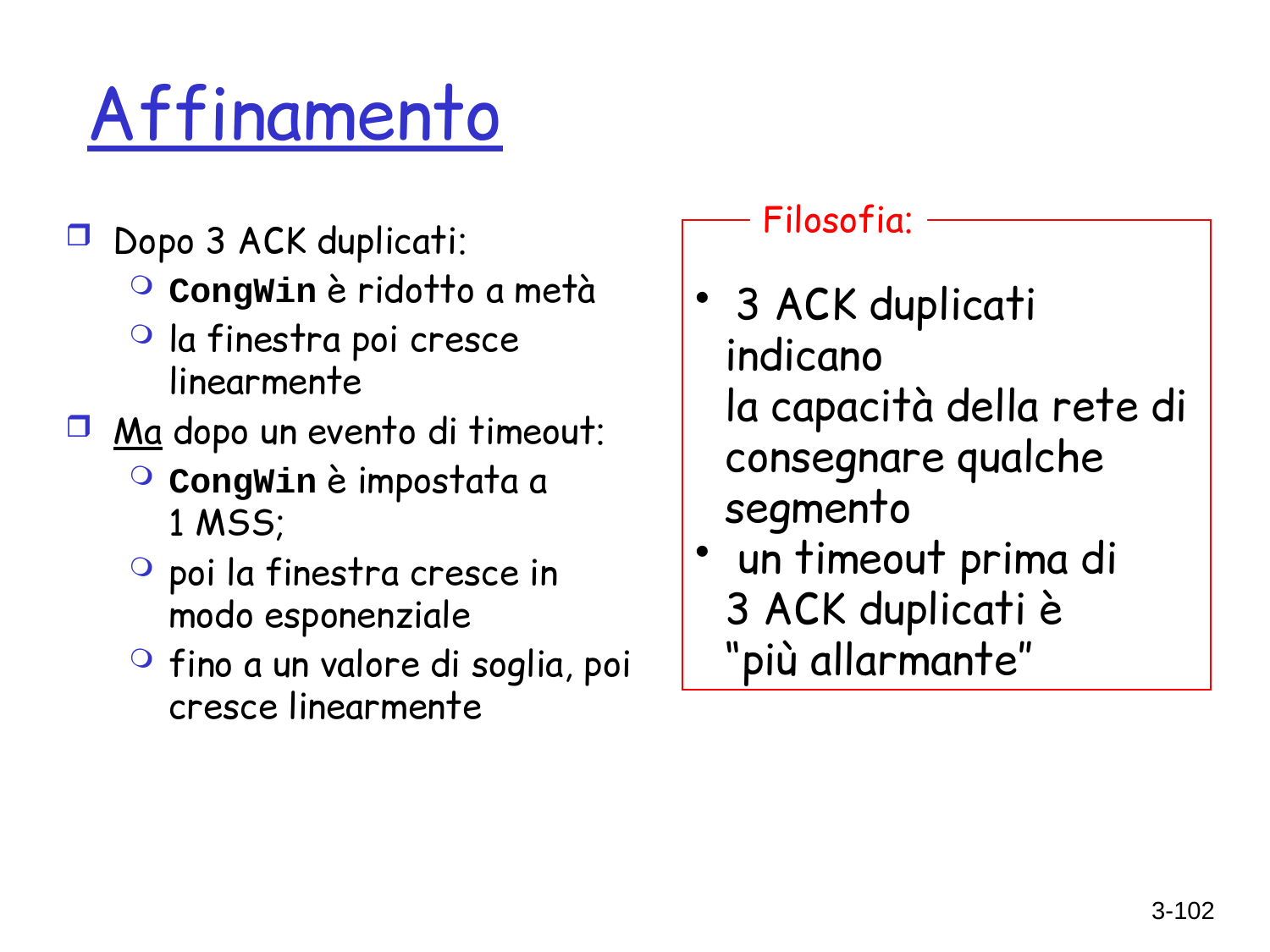

# Affinamento
Filosofia:
Dopo 3 ACK duplicati:
CongWin è ridotto a metà
la finestra poi cresce linearmente
Ma dopo un evento di timeout:
CongWin è impostata a
1 MSS;
poi la finestra cresce in modo esponenziale
fino a un valore di soglia, poi cresce linearmente

 3 ACK duplicati indicano
la capacità della rete di consegnare qualche segmento
 un timeout prima di
3 ACK duplicati è
“più allarmante”
3-102